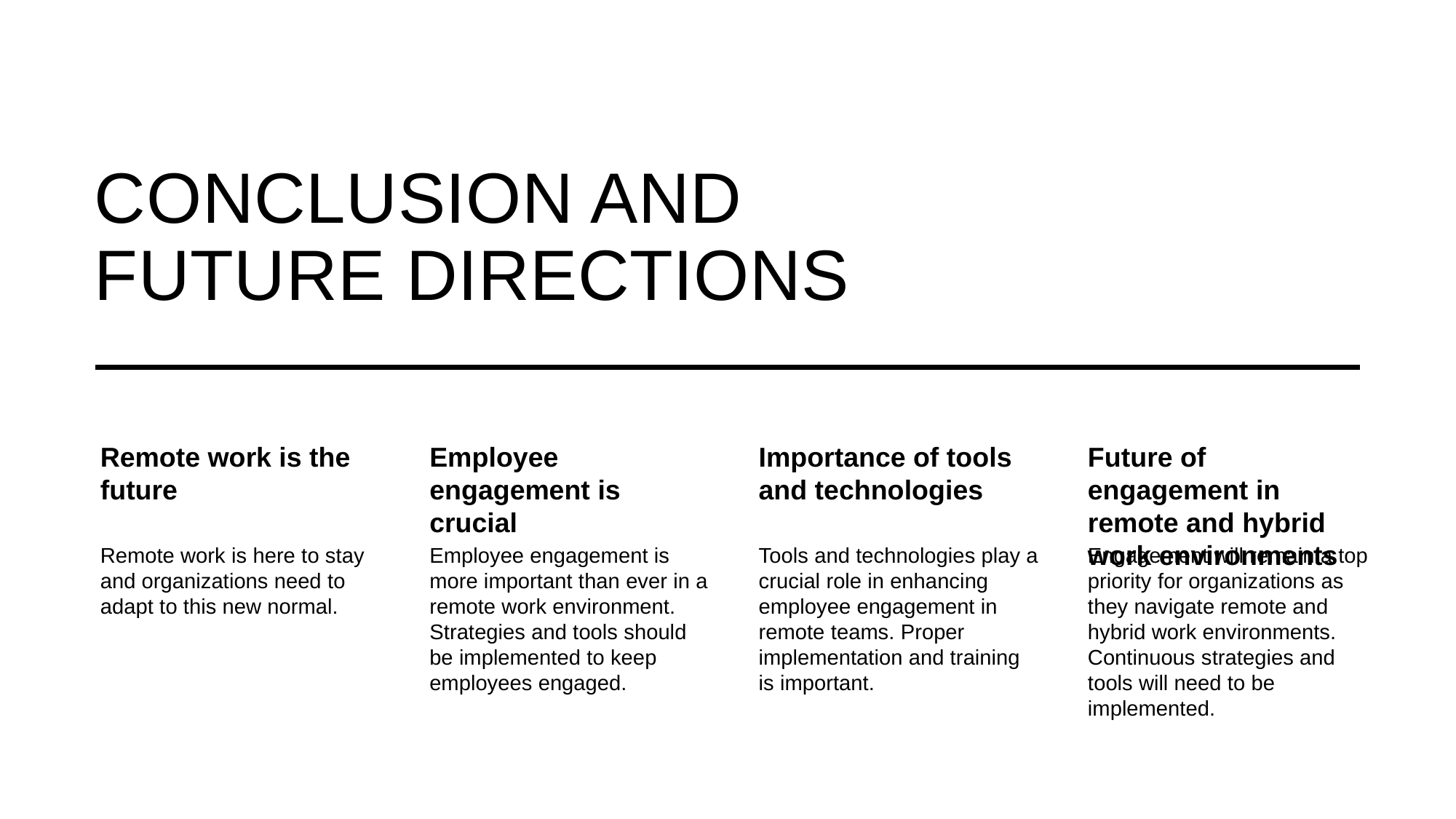

# Conclusion and Future Directions
Remote work is the future
Remote work is here to stay and organizations need to adapt to this new normal.
Employee engagement is crucial
Employee engagement is more important than ever in a remote work environment. Strategies and tools should be implemented to keep employees engaged.
Importance of tools and technologies
Tools and technologies play a crucial role in enhancing employee engagement in remote teams. Proper implementation and training is important.
Future of engagement in remote and hybrid work environments
Engagement will remain a top priority for organizations as they navigate remote and hybrid work environments. Continuous strategies and tools will need to be implemented.